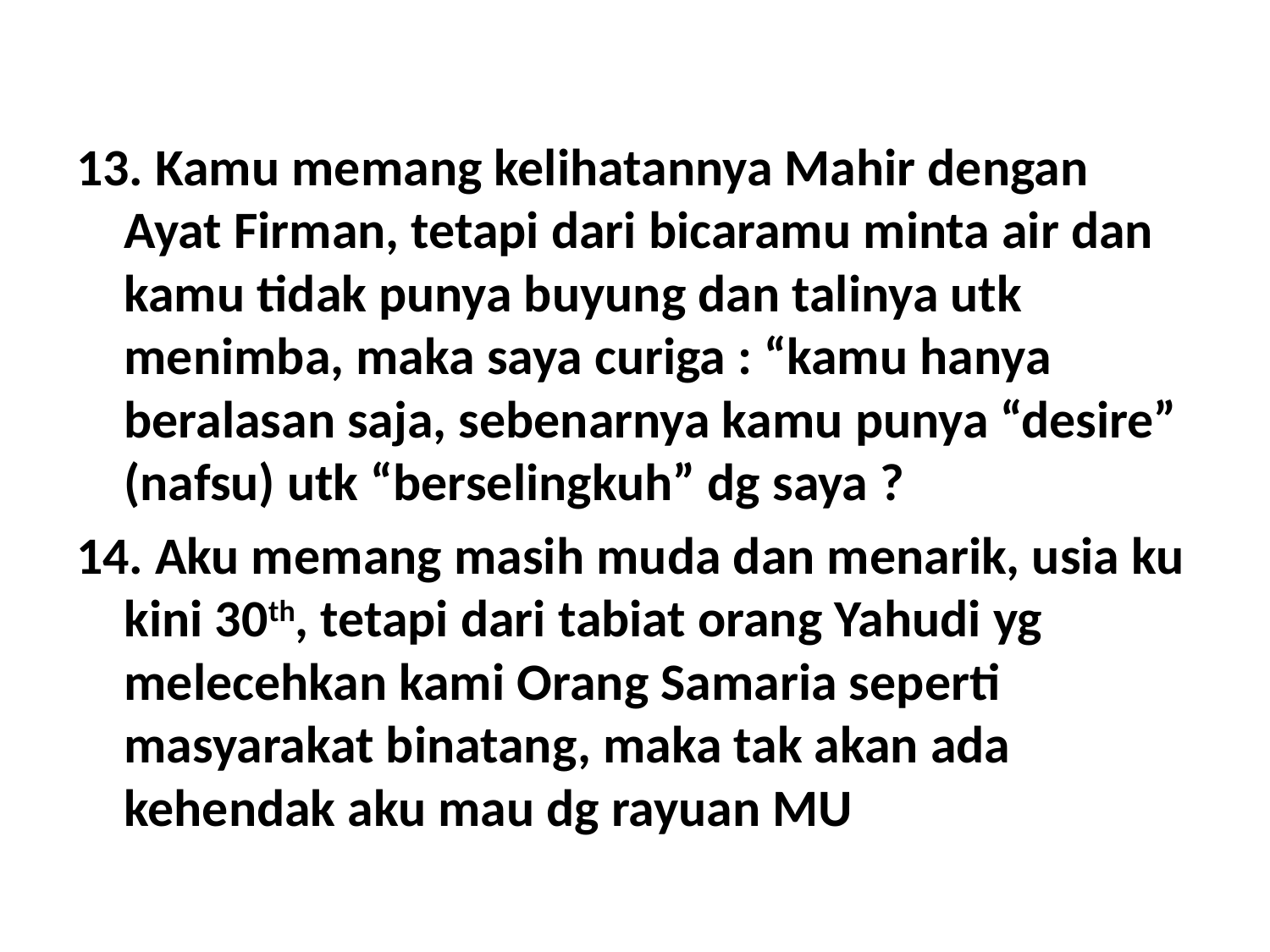

13. Kamu memang kelihatannya Mahir dengan Ayat Firman, tetapi dari bicaramu minta air dan kamu tidak punya buyung dan talinya utk menimba, maka saya curiga : “kamu hanya beralasan saja, sebenarnya kamu punya “desire” (nafsu) utk “berselingkuh” dg saya ?
14. Aku memang masih muda dan menarik, usia ku kini 30th, tetapi dari tabiat orang Yahudi yg melecehkan kami Orang Samaria seperti  masyarakat binatang, maka tak akan ada kehendak aku mau dg rayuan MU